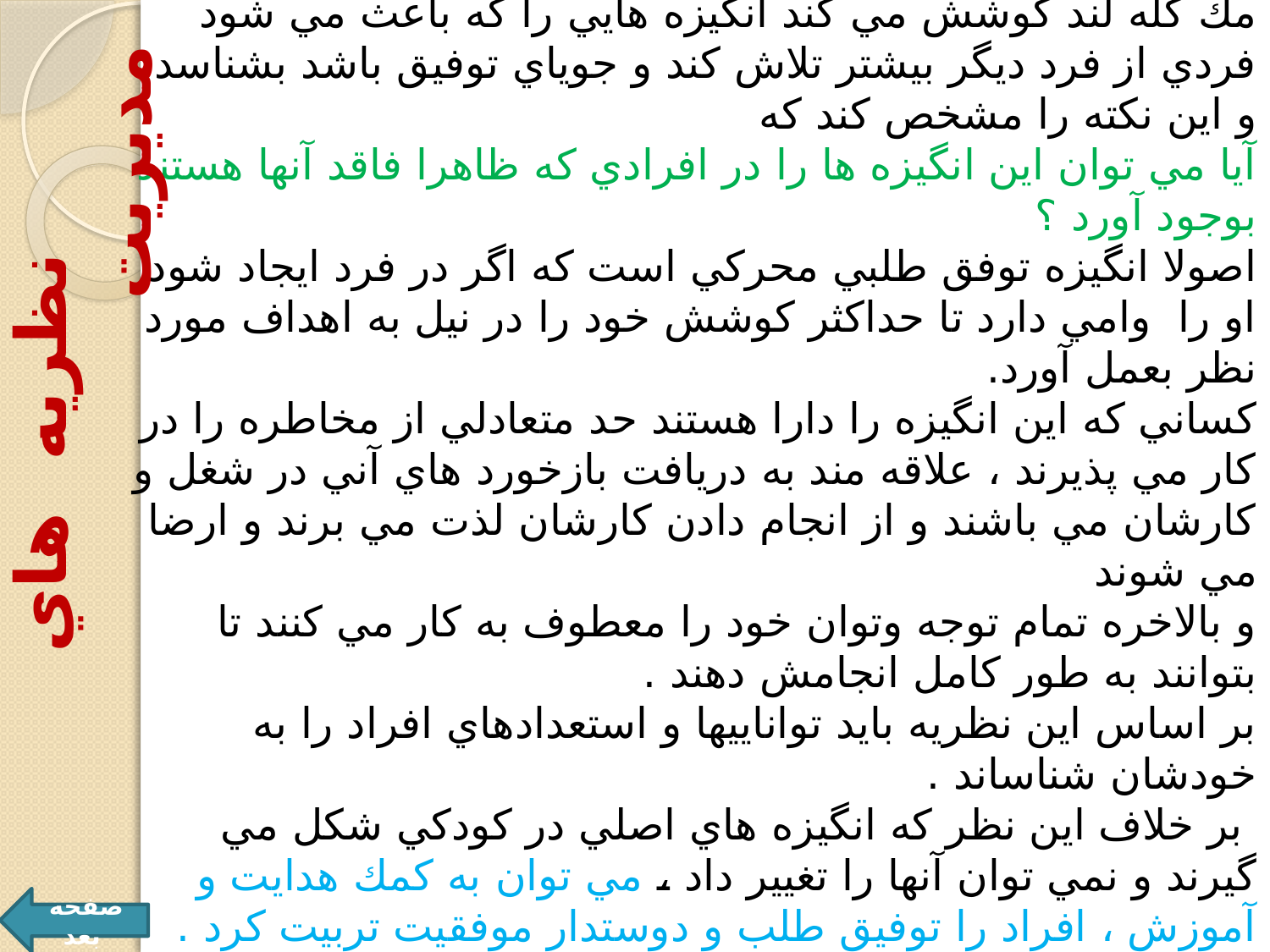

فرضيه موفقيت طلبي ( ديويد مك كله لند):
مك كله لند كوشش مي كند انگيزه هايي را كه باعث مي شود  فردي از فرد ديگر بيشتر تلاش كند و جوياي توفيق باشد بشناسد
و اين نكته را مشخص كند كه
آيا مي توان اين انگيزه ها را در افرادي كه ظاهرا فاقد آنها هستند بوجود آورد ؟
اصولا انگيزه توفق طلبي محركي است كه اگر در فرد ايجاد شود او را  وامي دارد تا حداكثر كوشش خود را در نيل به اهداف مورد نظر بعمل آورد.
كساني كه اين انگيزه را دارا هستند حد متعادلي از مخاطره را در كار مي پذيرند ، علاقه مند به دريافت بازخورد هاي آني در شغل و كارشان مي باشند و از انجام دادن كارشان لذت مي برند و ارضا مي شوند
و بالاخره تمام توجه وتوان خود را معطوف به كار مي كنند تا بتوانند به طور كامل انجامش دهند .
بر اساس اين نظريه بايد تواناييها و استعدادهاي افراد را به خودشان شناساند .
 بر خلاف اين نظر كه انگيزه هاي اصلي در كودكي شكل مي گيرند و نمي توان آنها را تغيير داد ، مي توان به كمك هدايت و آموزش ، افراد را توفيق طلب و دوستدار موفقيت تربيت كرد .
    نظريه هاي مديريت
صفحه  بعد